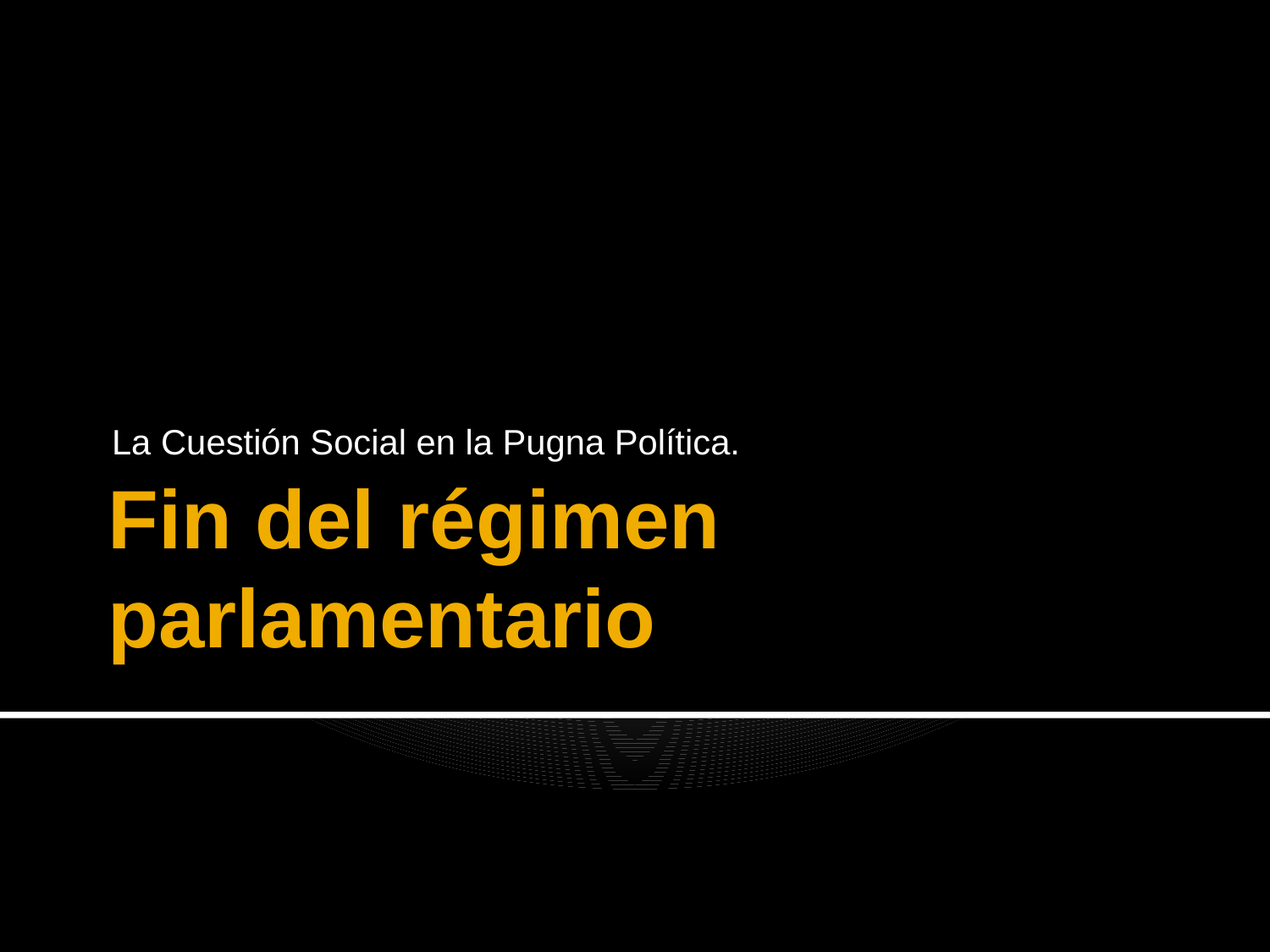

La Cuestión Social en la Pugna Política.
# Fin del régimen parlamentario